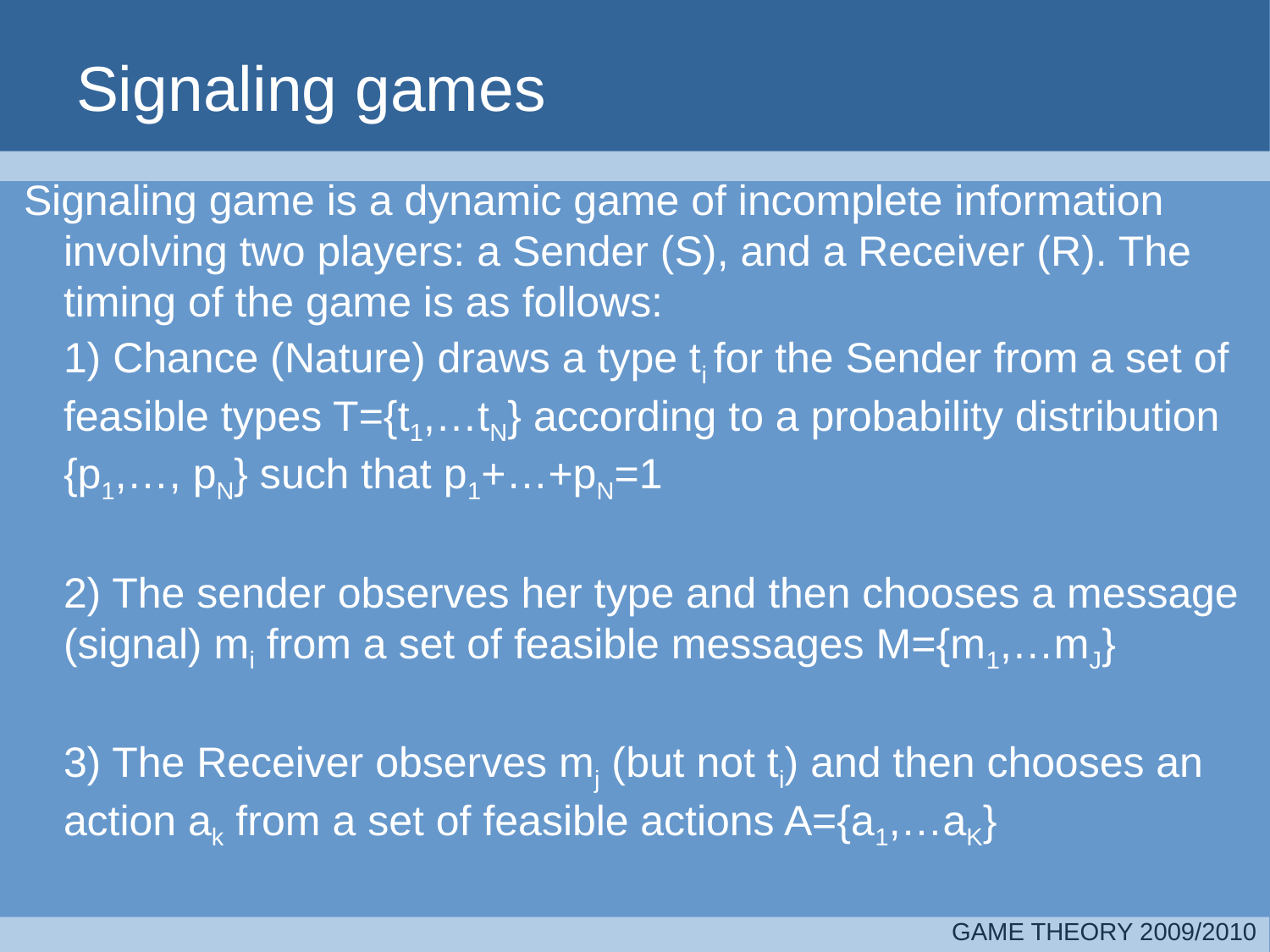

# Signaling games
Signaling game is a dynamic game of incomplete information involving two players: a Sender (S), and a Receiver (R). The timing of the game is as follows:
	1) Chance (Nature) draws a type ti for the Sender from a set of feasible types T={t1,…tN} according to a probability distribution {p1,…, pN} such that p1+…+pN=1

	2) The sender observes her type and then chooses a message (signal) mi from a set of feasible messages M={m1,…mJ}

	3) The Receiver observes mj (but not ti) and then chooses an action ak from a set of feasible actions A={a1,…aK}

GAME THEORY 2009/2010